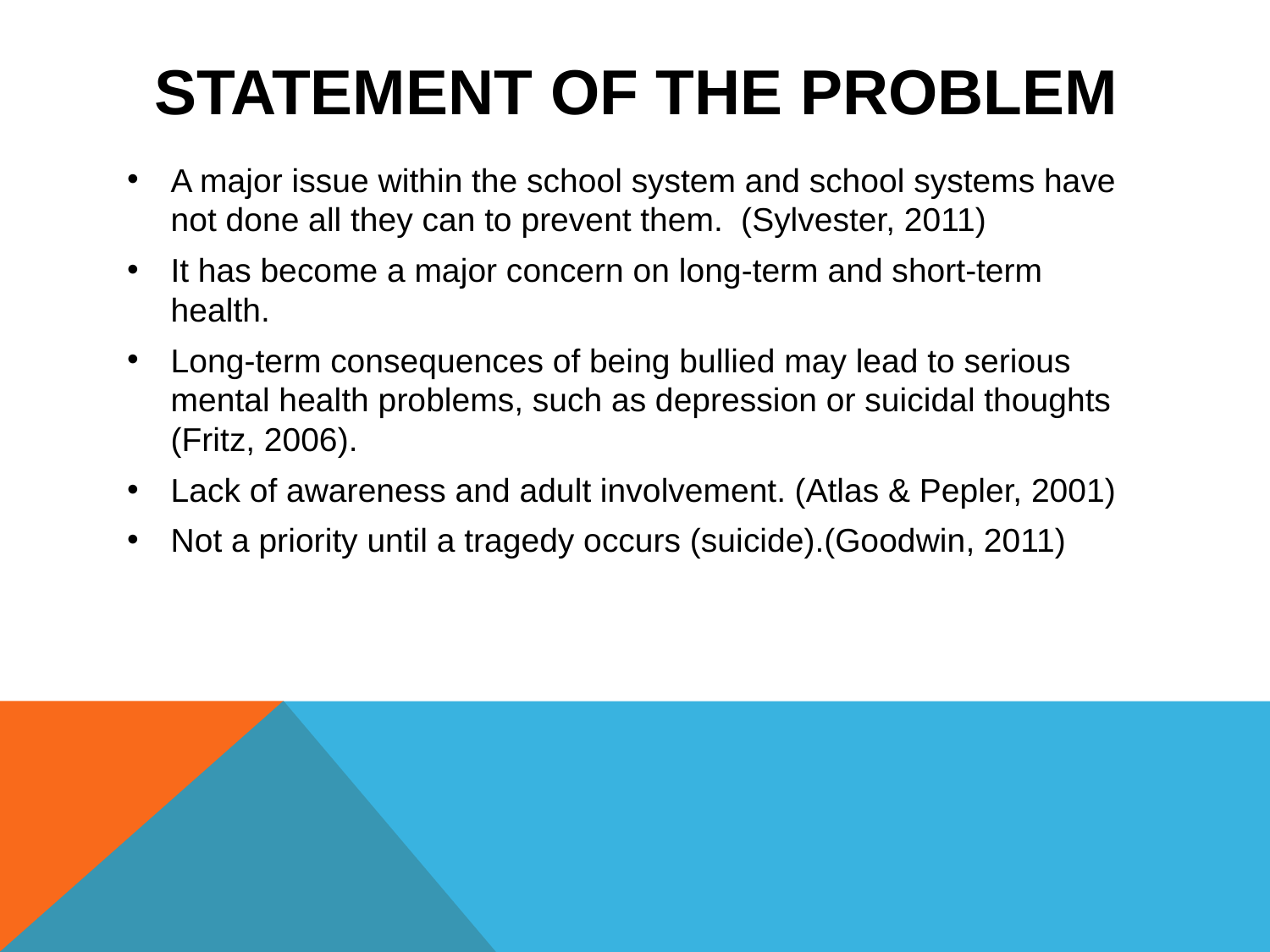

# Statement of the problem
A major issue within the school system and school systems have not done all they can to prevent them.  (Sylvester, 2011)
It has become a major concern on long-term and short-term health.
Long-term consequences of being bullied may lead to serious mental health problems, such as depression or suicidal thoughts (Fritz, 2006).
Lack of awareness and adult involvement. (Atlas & Pepler, 2001)
Not a priority until a tragedy occurs (suicide).(Goodwin, 2011)